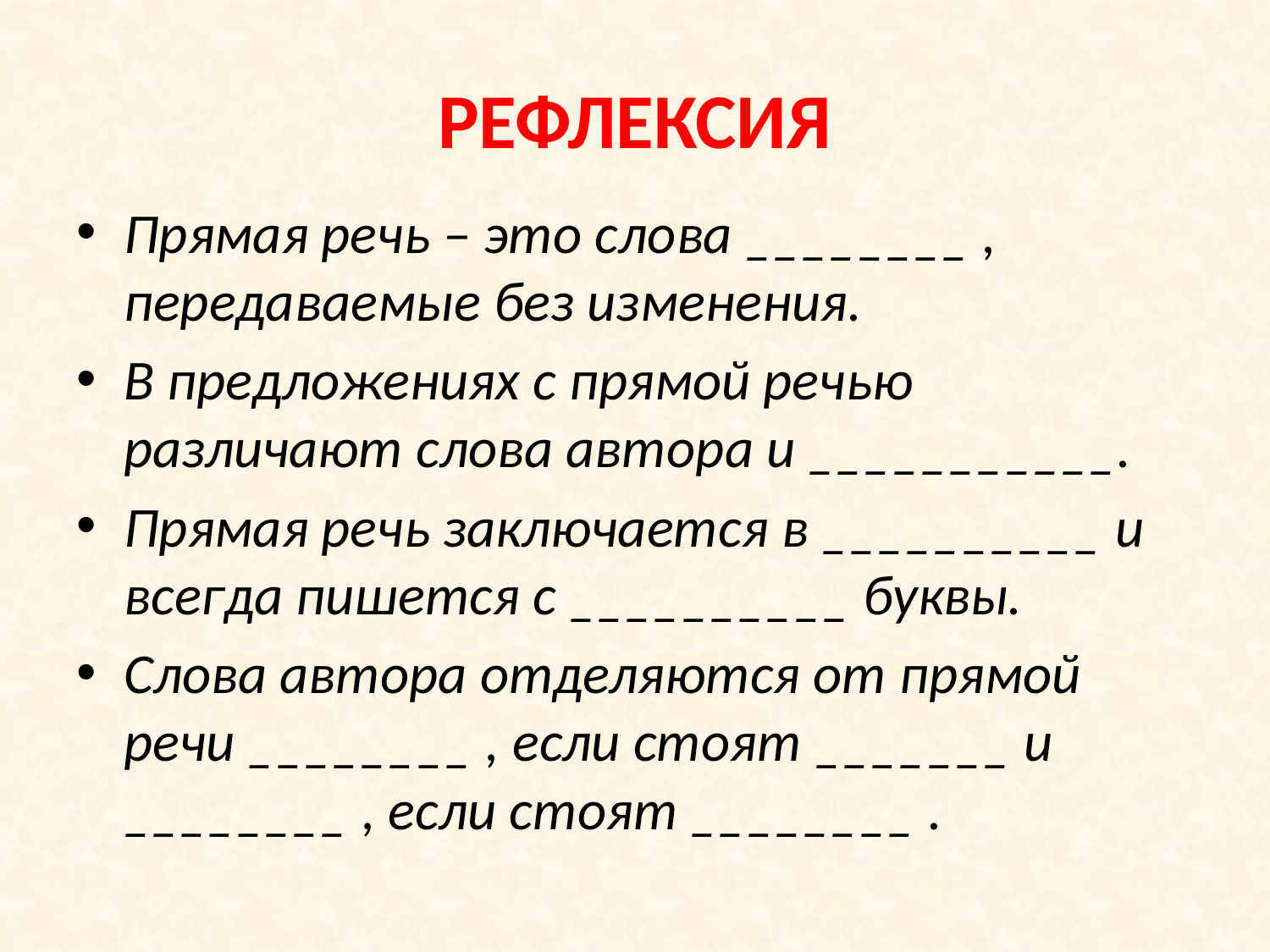

# РЕФЛЕКСИЯ
Прямая речь – это слова ________ , передаваемые без изменения.
В предложениях с прямой речью различают слова автора и ___________.
Прямая речь заключается в __________ и всегда пишется с __________ буквы.
Слова автора отделяются от прямой речи ________ , если стоят _______ и ________ , если стоят ________ .